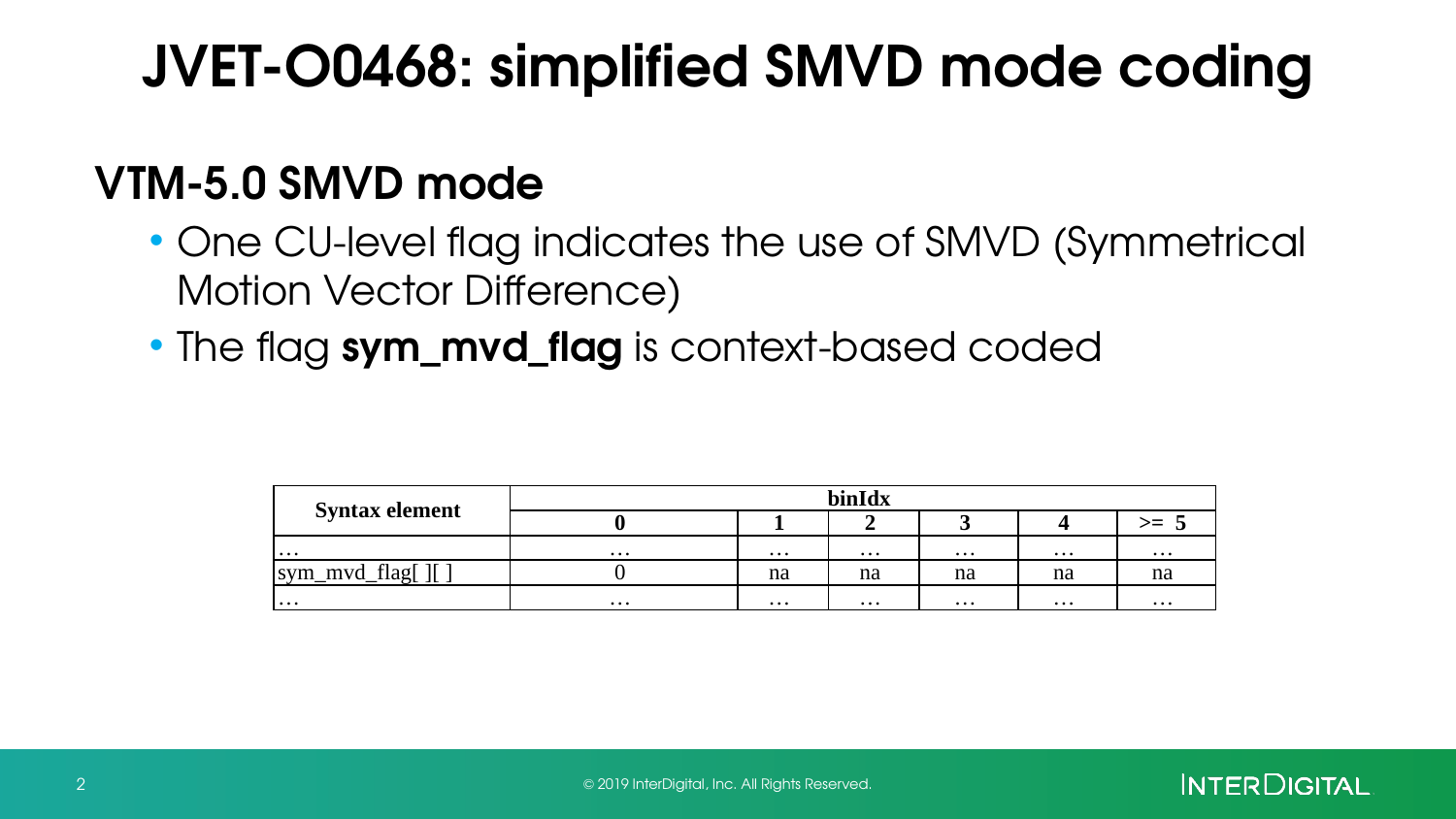

# JVET-O0468: simplified SMVD mode coding
VTM-5.0 SMVD mode
One CU-level flag indicates the use of SMVD (Symmetrical Motion Vector Difference)
The flag sym_mvd_flag is context-based coded

| Syntax element | binIdx |  |  |  |  |  |
| --- | --- | --- | --- | --- | --- | --- |
|  | 0 | 1 | 2 | 3 | 4 | >= 5 |
| … | … | … | … | … | … | … |
| sym\_mvd\_flag[ ][ ] | 0 | na | na | na | na | na |
| … | … | … | … | … | … | … |
2
© 2019 InterDigital, Inc. All Rights Reserved.